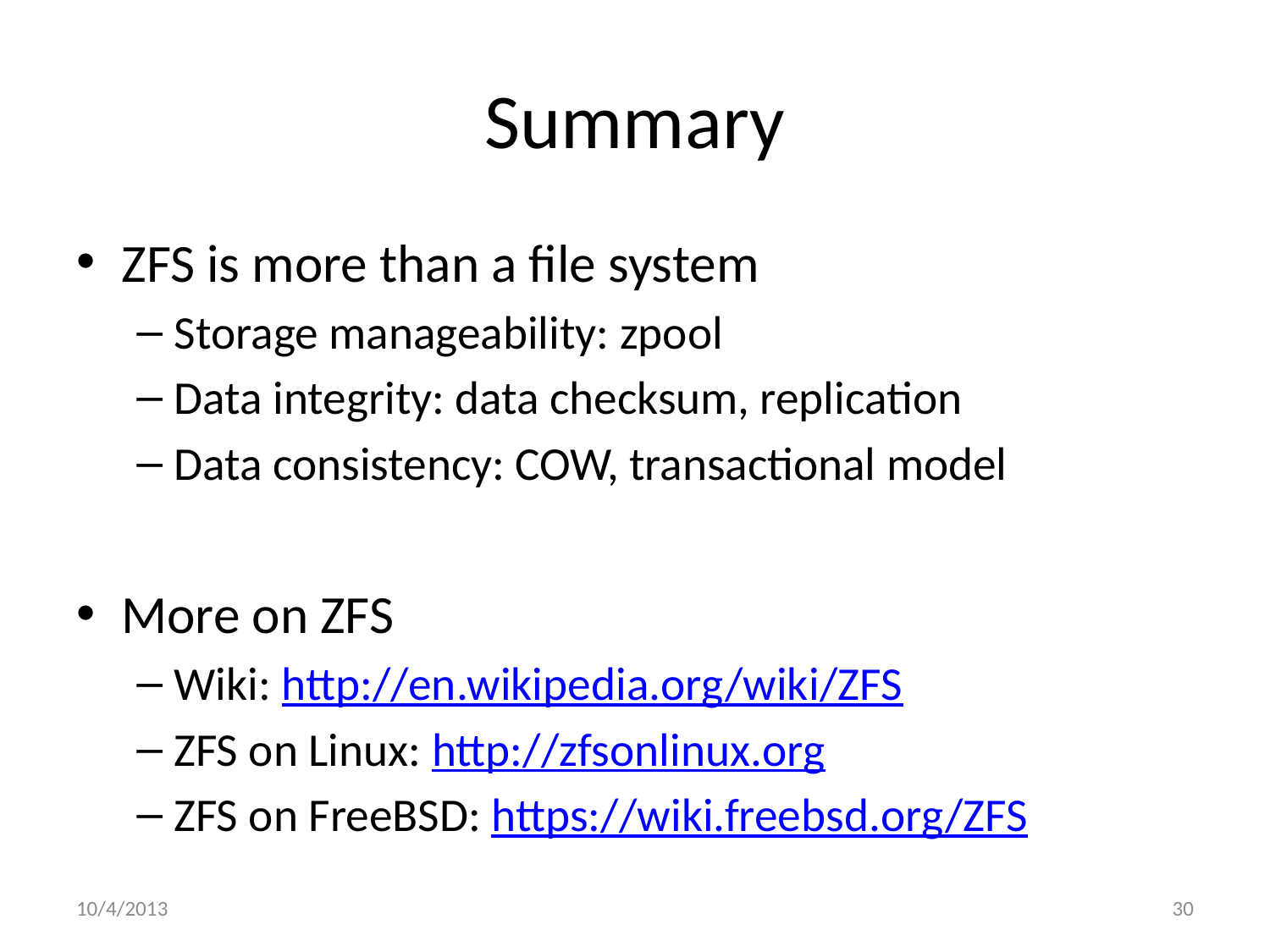

# Summary
ZFS is more than a file system
Storage manageability: zpool
Data integrity: data checksum, replication
Data consistency: COW, transactional model

More on ZFS
Wiki: http://en.wikipedia.org/wiki/ZFS
ZFS on Linux: http://zfsonlinux.org
ZFS on FreeBSD: https://wiki.freebsd.org/ZFS

10/4/2013
30